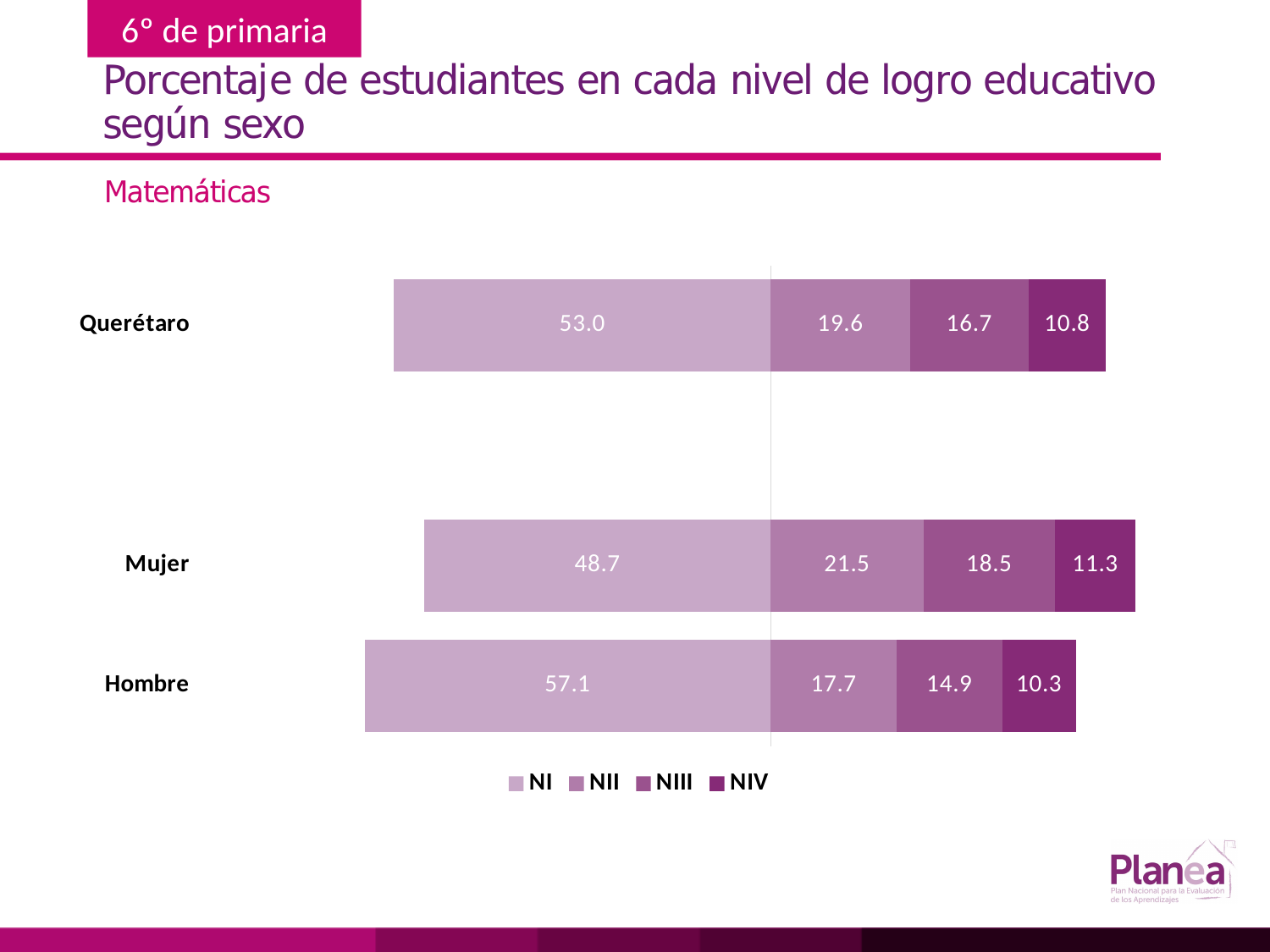

# Porcentaje de estudiantes en cada nivel de logro educativo según sexo

Matemáticas

### Chart

| Category |  |  |  |  |
|---|---|---|---|---|
| Hombre | -57.1 | 17.7 | 14.9 | 10.3 |
| Mujer | -48.7 | 21.5 | 18.5 | 11.3 |
|  | None | None | None | None |
| Querétaro | -53.0 | 19.6 | 16.7 | 10.8 |